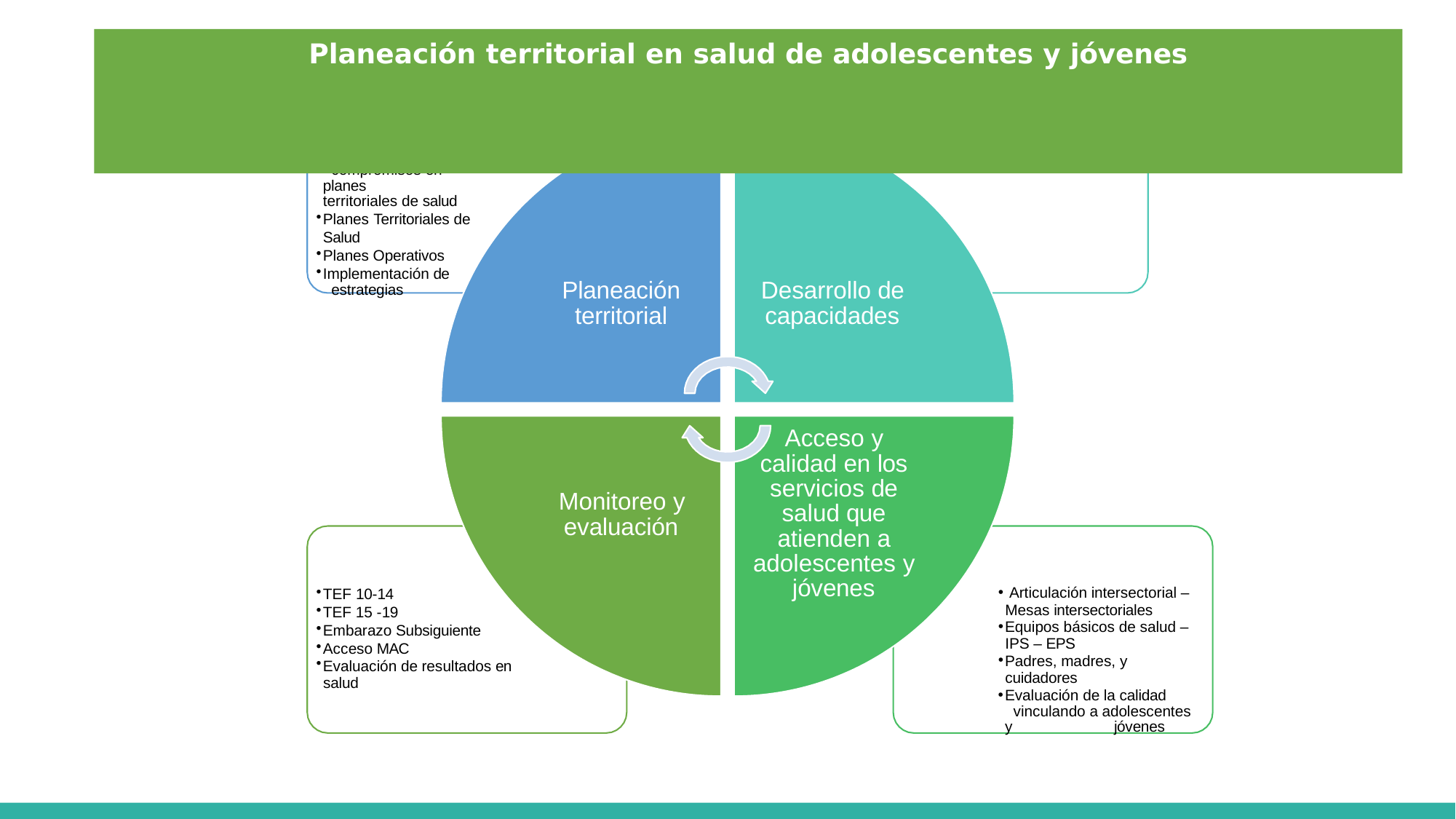

# Planeación territorial en salud de adolescentes y jóvenes

Res. 3280 de 2018
Res. 309 de 2025
MIUT
Protocolos - GPC
Análisis de la situación en 	salud
Adopción de metas y 	compromisos en planes 	territoriales de salud
Planes Territoriales de Salud
Planes Operativos
Implementación de 	estrategias

Planeación territorial
Desarrollo de capacidades

Acceso y calidad en los servicios de salud que atienden a adolescentes y jóvenes

Monitoreo y evaluación

TEF 10-14
TEF 15 -19
Embarazo Subsiguiente
Acceso MAC
Evaluación de resultados en
salud
Articulación intersectorial –
Mesas intersectoriales
Equipos básicos de salud –
IPS – EPS
Padres, madres, y
cuidadores
Evaluación de la calidad 	vinculando a adolescentes y 	jóvenes